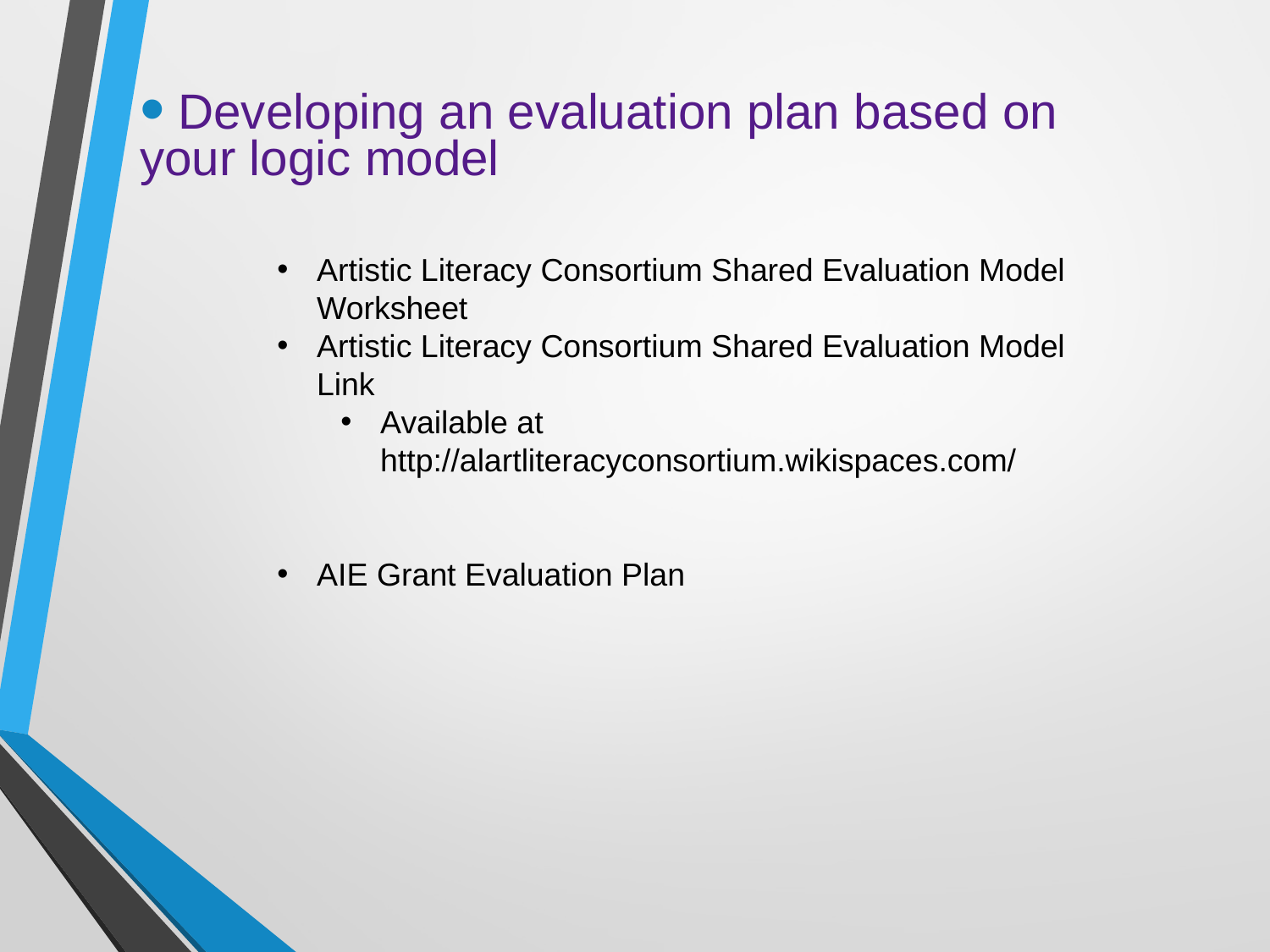

Developing an evaluation plan based on your logic model

Artistic Literacy Consortium Shared Evaluation Model Worksheet
Artistic Literacy Consortium Shared Evaluation Model Link
Available at  http://alartliteracyconsortium.wikispaces.com/

AIE Grant Evaluation Plan